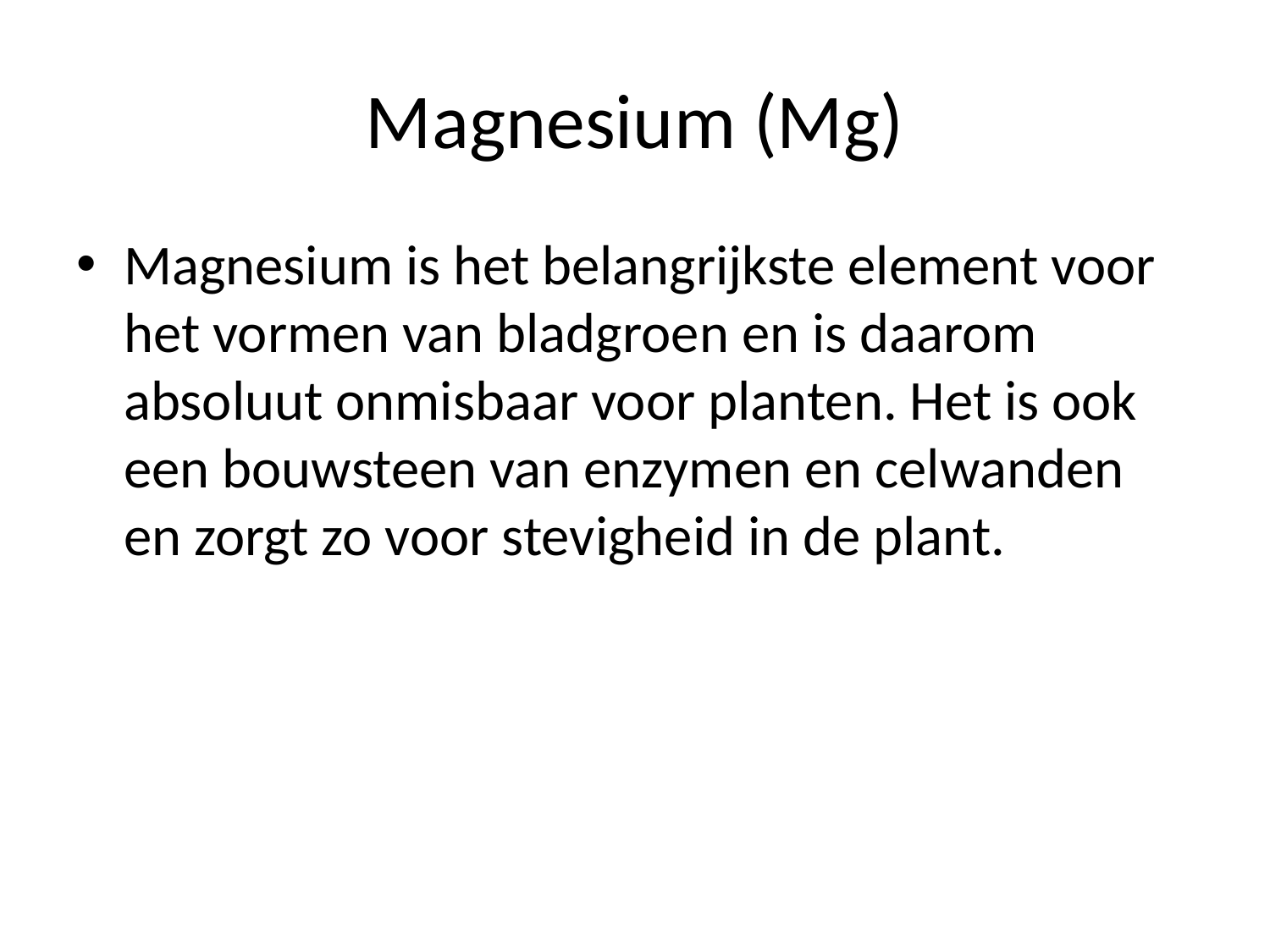

# Magnesium (Mg)
Magnesium is het belangrijkste element voor het vormen van bladgroen en is daarom absoluut onmisbaar voor planten. Het is ook een bouwsteen van enzymen en celwanden en zorgt zo voor stevigheid in de plant.